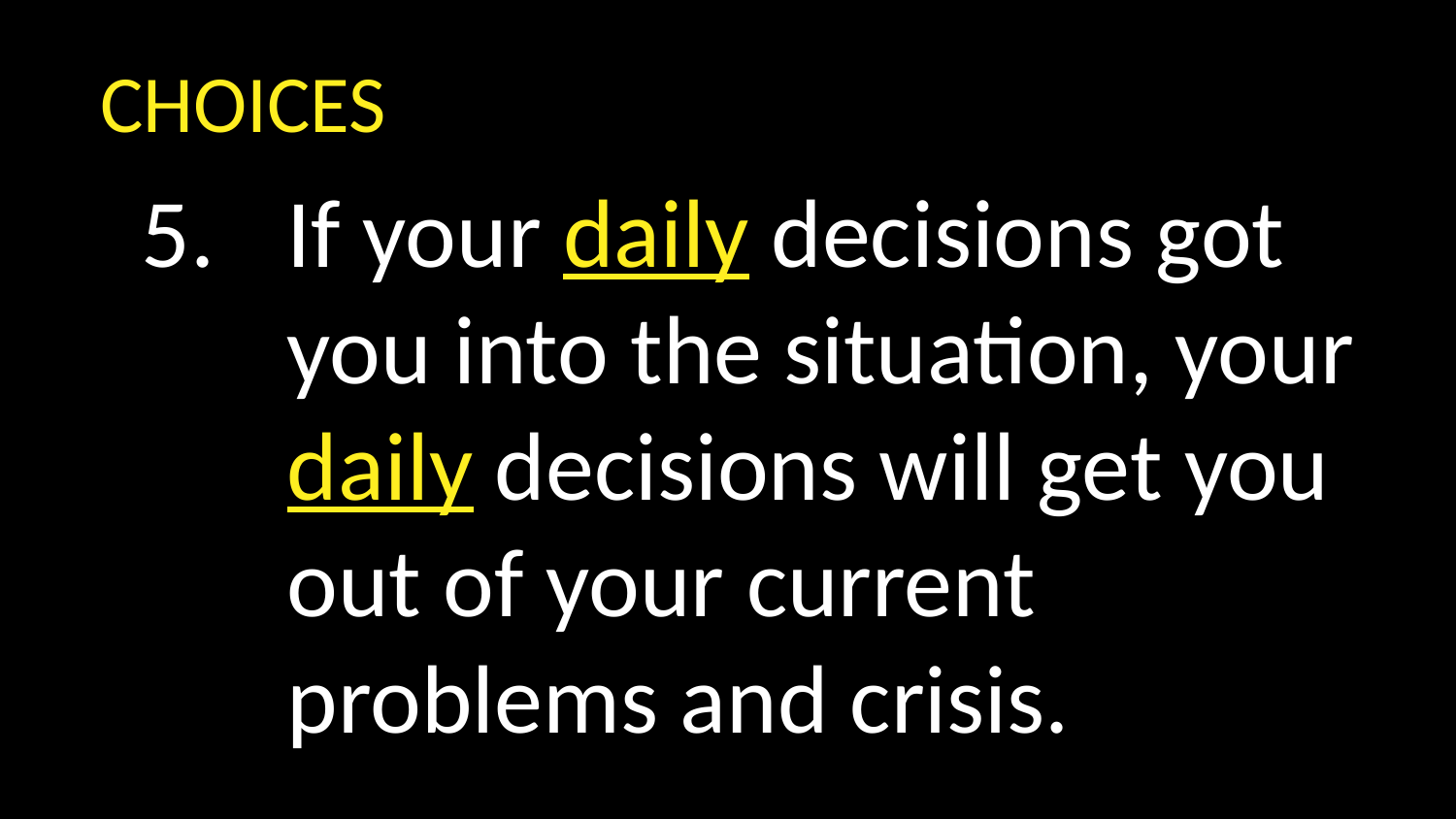

CHOICES
If your daily decisions got you into the situation, your daily decisions will get you out of your current problems and crisis.